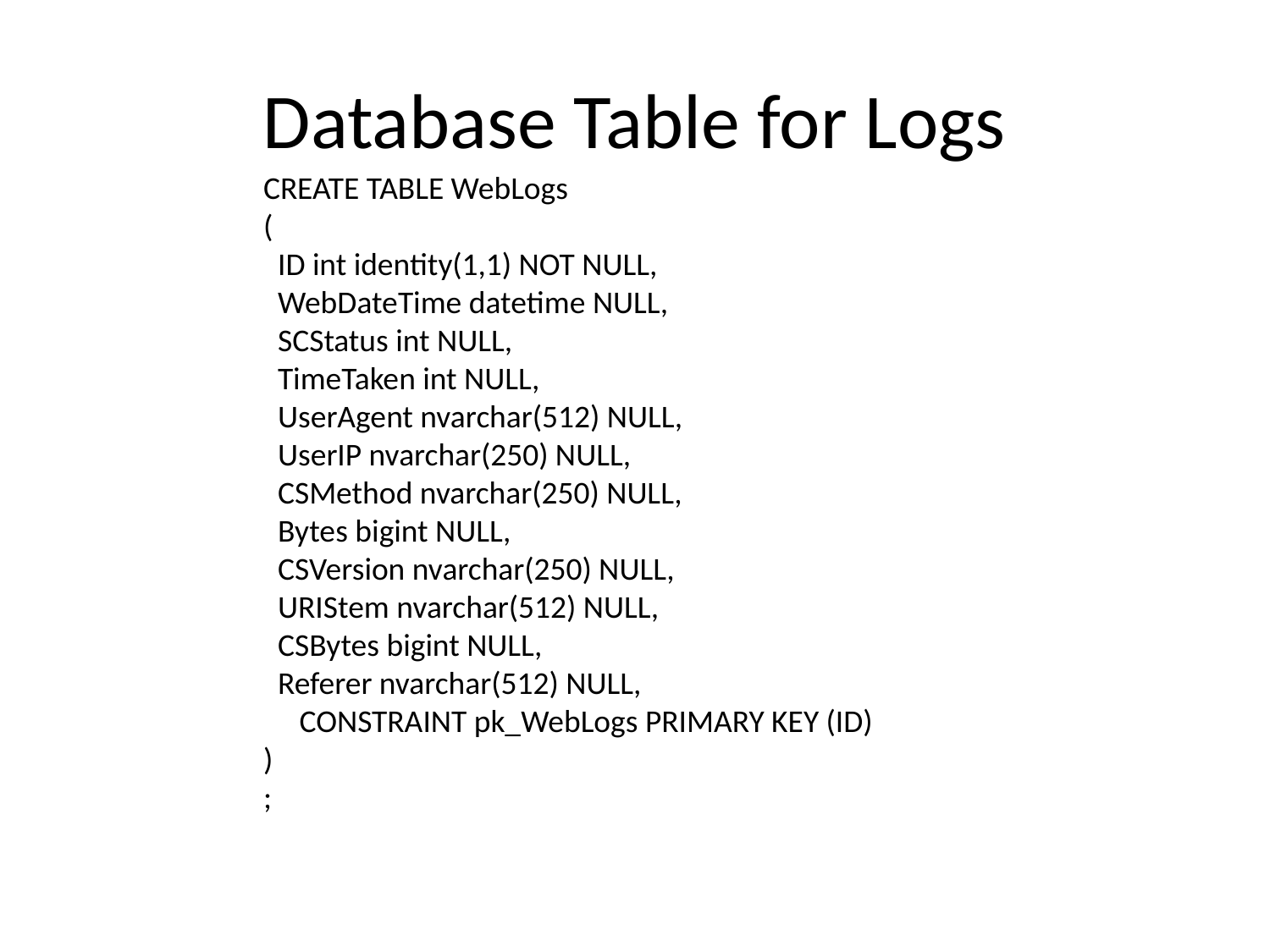

# Database Table for Logs
CREATE TABLE WebLogs
(
  ID int identity(1,1) NOT NULL,
  WebDateTime datetime NULL,
  SCStatus int NULL,
  TimeTaken int NULL,
  UserAgent nvarchar(512) NULL,
  UserIP nvarchar(250) NULL,
  CSMethod nvarchar(250) NULL,
  Bytes bigint NULL,
  CSVersion nvarchar(250) NULL,
  URIStem nvarchar(512) NULL,
  CSBytes bigint NULL,
  Referer nvarchar(512) NULL,
     CONSTRAINT pk_WebLogs PRIMARY KEY (ID)
)
;